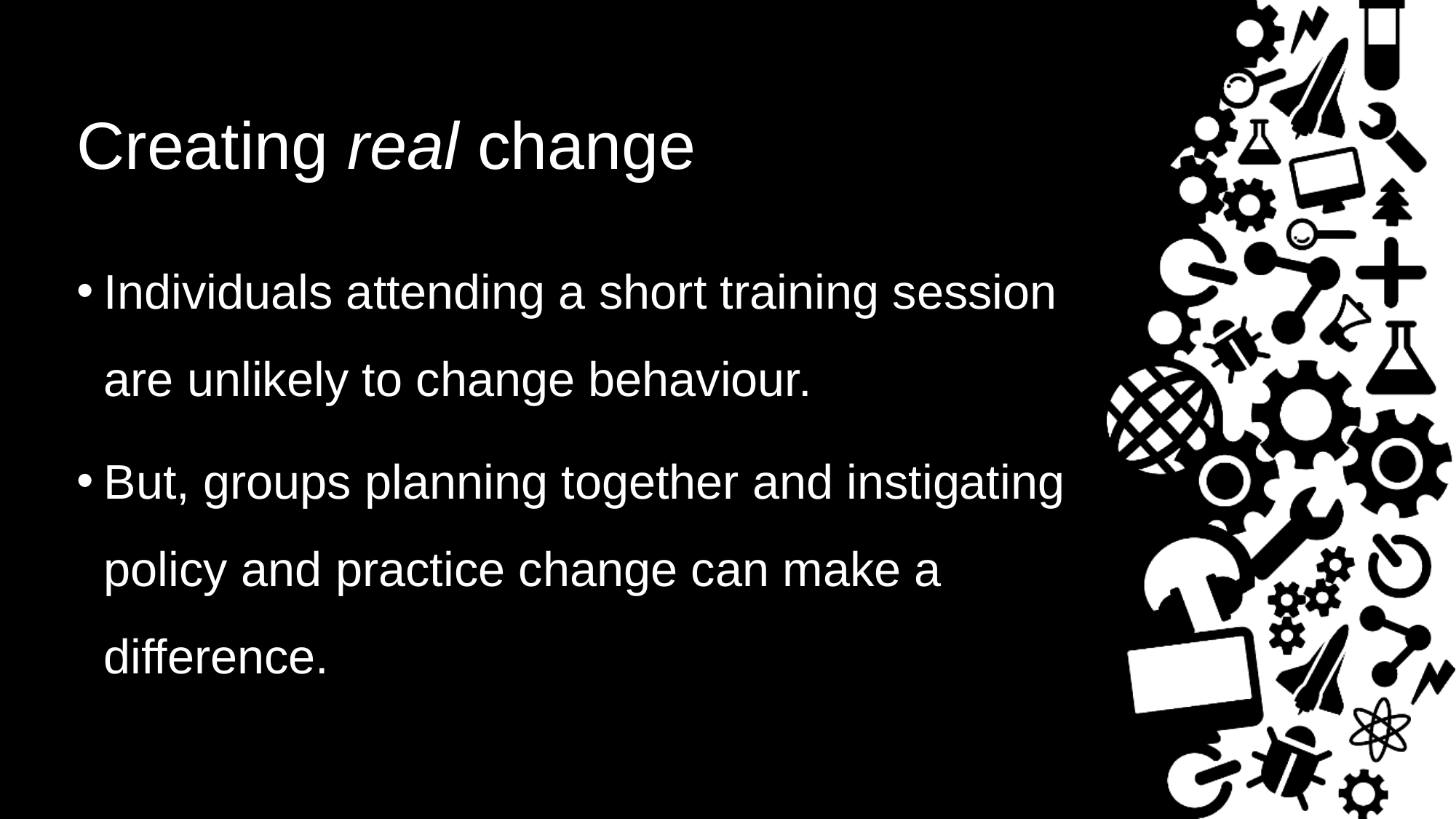

# Creating real change
Individuals attending a short training session are unlikely to change behaviour.
But, groups planning together and instigating policy and practice change can make a difference.